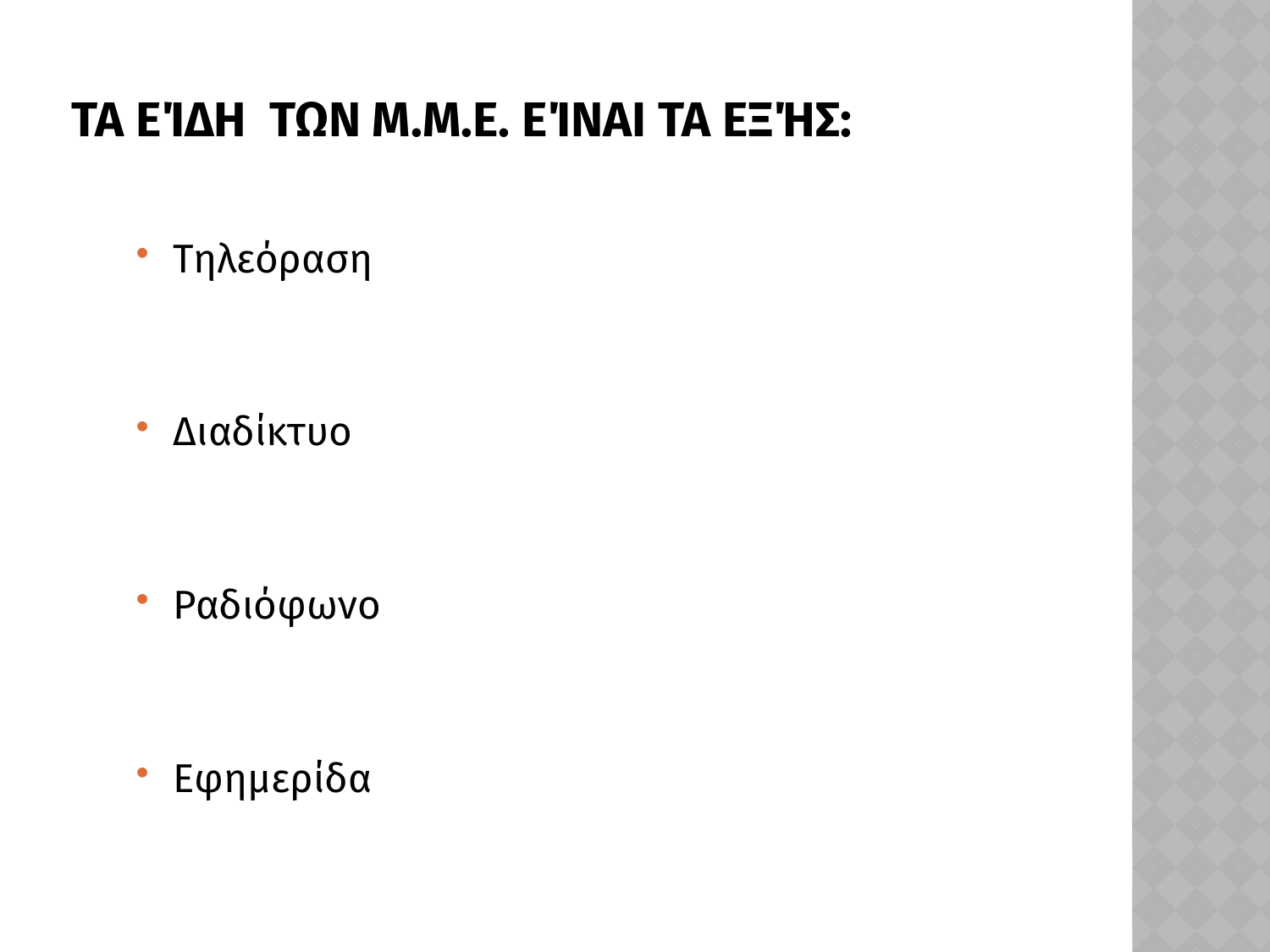

# Τα είδη  των Μ.Μ.Ε. είναι τα εξήσ:
Τηλεόραση

Διαδίκτυο

Ραδιόφωνο

Εφημερίδα